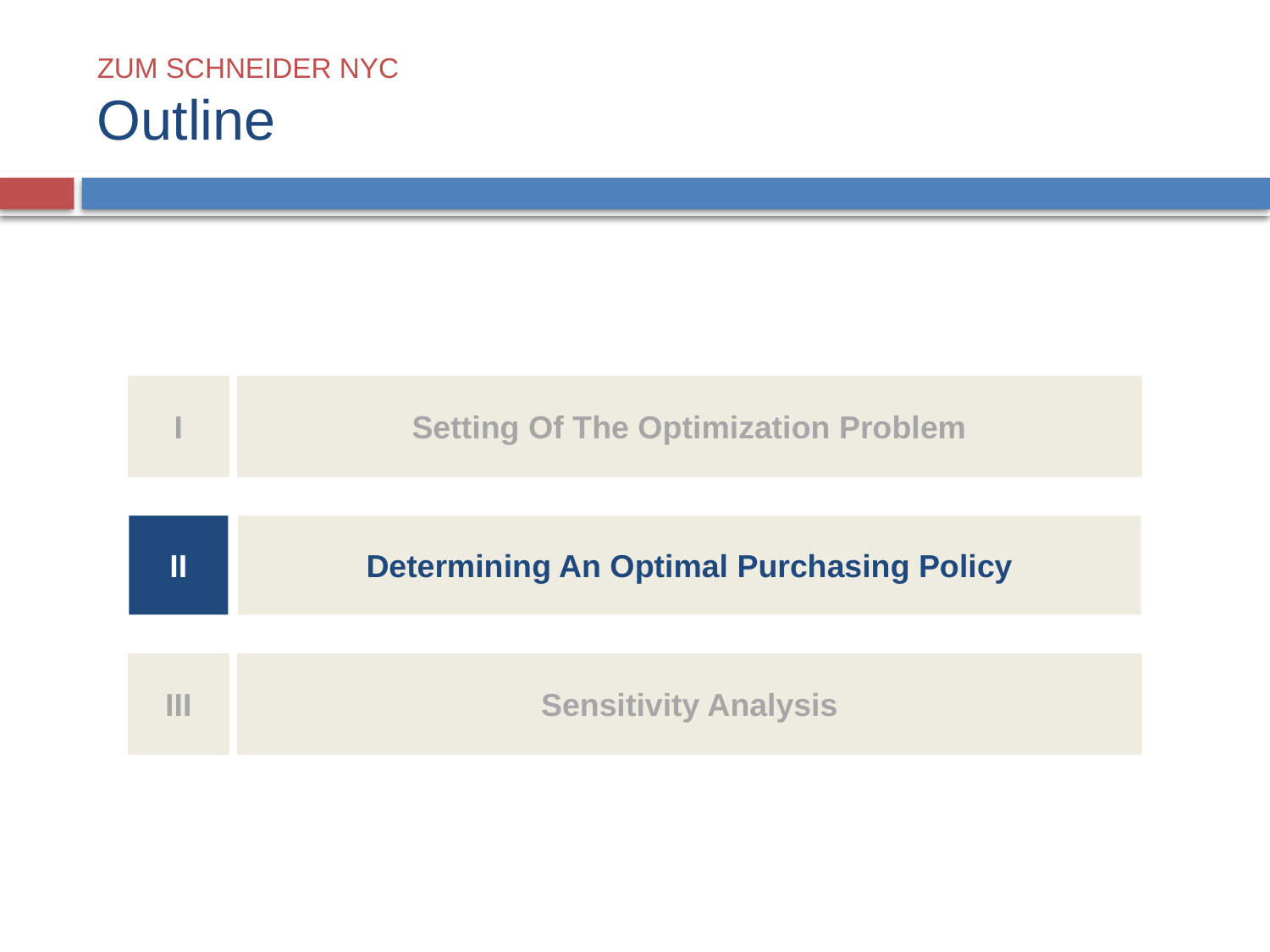

# ZUM SCHNEIDER NYC Outline
I
Setting Of The Optimization Problem
II
Determining An Optimal Purchasing Policy
III
Sensitivity Analysis